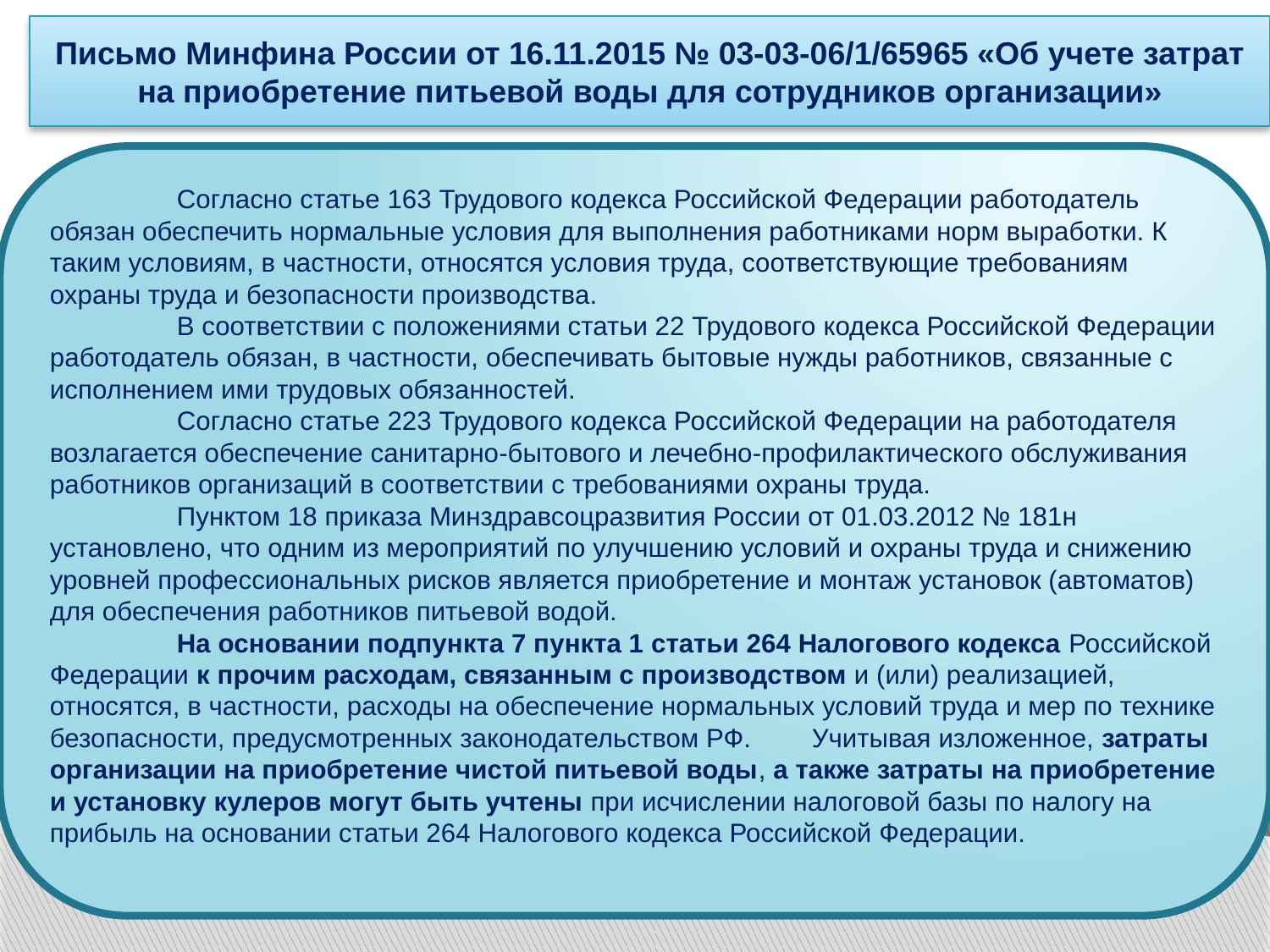

Письмо Минфина России от 16.11.2015 № 03-03-06/1/65965 «Об учете затрат на приобретение питьевой воды для сотрудников организации»
	Согласно статье 163 Трудового кодекса Российской Федерации работодатель обязан обеспечить нормальные условия для выполнения работниками норм выработки. К таким условиям, в частности, относятся условия труда, соответствующие требованиям охраны труда и безопасности производства.
	В соответствии с положениями статьи 22 Трудового кодекса Российской Федерации работодатель обязан, в частности, обеспечивать бытовые нужды работников, связанные с исполнением ими трудовых обязанностей.
	Согласно статье 223 Трудового кодекса Российской Федерации на работодателя возлагается обеспечение санитарно-бытового и лечебно-профилактического обслуживания работников организаций в соответствии с требованиями охраны труда.
	Пунктом 18 приказа Минздравсоцразвития России от 01.03.2012 № 181н установлено, что одним из мероприятий по улучшению условий и охраны труда и снижению уровней профессиональных рисков является приобретение и монтаж установок (автоматов) для обеспечения работников питьевой водой.
	На основании подпункта 7 пункта 1 статьи 264 Налогового кодекса Российской Федерации к прочим расходам, связанным с производством и (или) реализацией, относятся, в частности, расходы на обеспечение нормальных условий труда и мер по технике безопасности, предусмотренных законодательством РФ. 	Учитывая изложенное, затраты организации на приобретение чистой питьевой воды, а также затраты на приобретение и установку кулеров могут быть учтены при исчислении налоговой базы по налогу на прибыль на основании статьи 264 Налогового кодекса Российской Федерации.